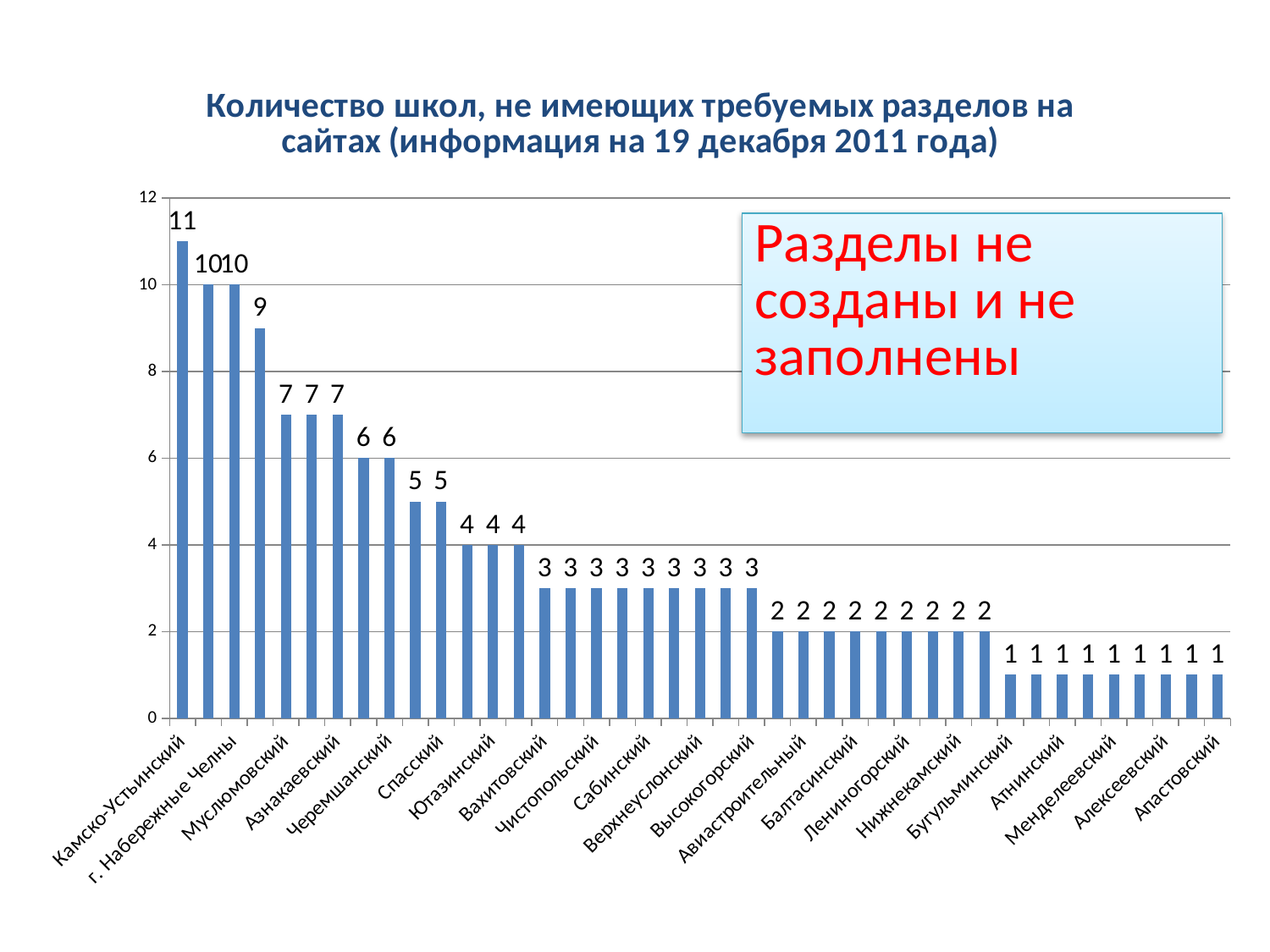

### Chart: Количество школ, не имеющих требуемых разделов на сайтах (информация на 19 декабря 2011 года)

| Category | Итог |
|---|---|
| Камско-Устьинский | 11.0 |
| Альметьевский | 10.0 |
| г. Набережные Челны | 10.0 |
| Заинский | 9.0 |
| Муслюмовский | 7.0 |
| Рыбно-Cлободский | 7.0 |
| Азнакаевский | 7.0 |
| Тетюшский | 6.0 |
| Черемшанский | 6.0 |
| Приволжский | 5.0 |
| Спасский | 5.0 |
| Зеленодольский | 4.0 |
| Ютазинский | 4.0 |
| Мамадышский | 4.0 |
| Вахитовский | 3.0 |
| Нурлатский | 3.0 |
| Чистопольский | 3.0 |
| Лаишевский | 3.0 |
| Сабинский | 3.0 |
| Мензелинский | 3.0 |
| Верхнеуслонский | 3.0 |
| Московский | 3.0 |
| Высокогорский | 3.0 |
| Сармановский | 2.0 |
| Авиастроительный | 2.0 |
| Тукаевский | 2.0 |
| Балтасинский | 2.0 |
| Арский | 2.0 |
| Лениногорский | 2.0 |
| Бавлинский | 2.0 |
| Нижнекамский | 2.0 |
| Новошешминский | 2.0 |
| Бугульминский | 1.0 |
| Пестречинский | 1.0 |
| Атнинский | 1.0 |
| Ново-Савиновский | 1.0 |
| Менделеевский | 1.0 |
| Советский | 1.0 |
| Алексеевский | 1.0 |
| Елабужский | 1.0 |
| Апастовский | 1.0 |